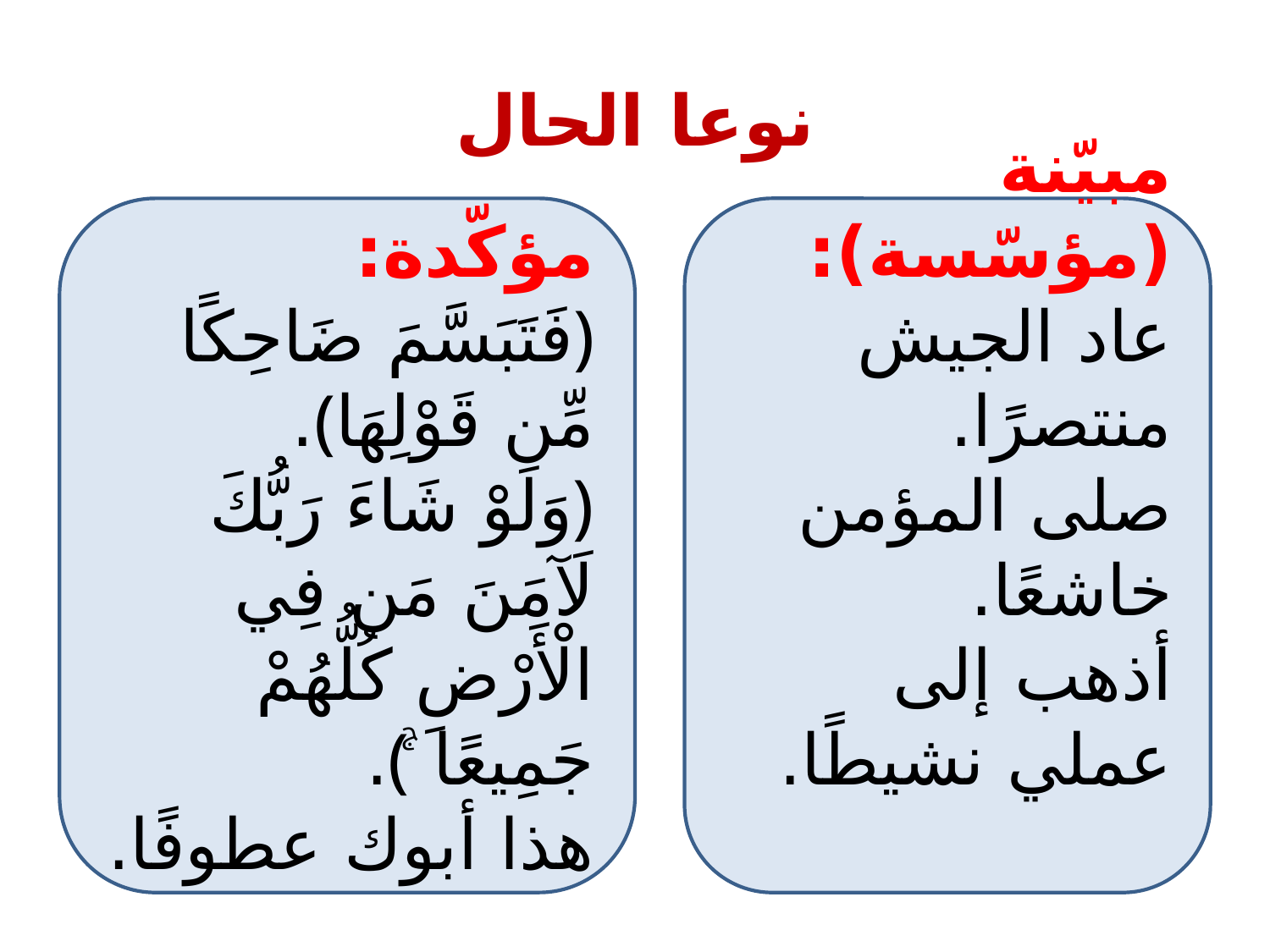

# نوعا الحال

مؤكّدة:
﴿فَتَبَسَّمَ ضَاحِكًا مِّن قَوْلِهَا﴾.
﴿وَلَوْ شَاءَ رَبُّكَ لَآمَنَ مَن فِي الْأَرْضِ كُلُّهُمْ جَمِيعًا ۚ﴾.
هذا أبوك عطوفًا.

مبيّنة (مؤسّسة):
عاد الجيش منتصرًا.
صلى المؤمن خاشعًا.
أذهب إلى عملي نشيطًا.